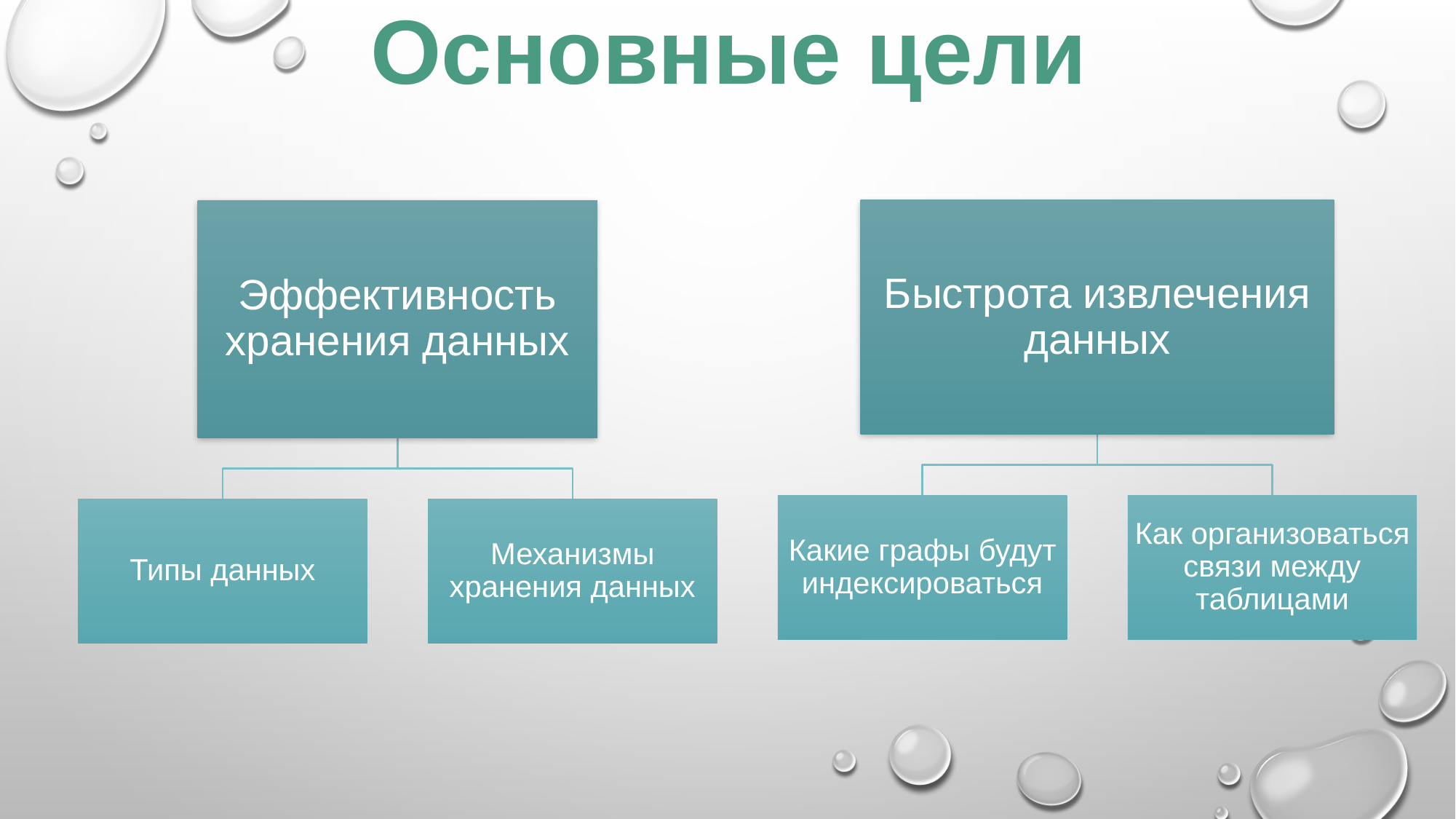

Основные цели
Эффективность хранения данных
Типы данных
Механизмы хранения данных
Быстрота извлечения данных
Какие графы будут индексироваться
Как организоваться связи между таблицами